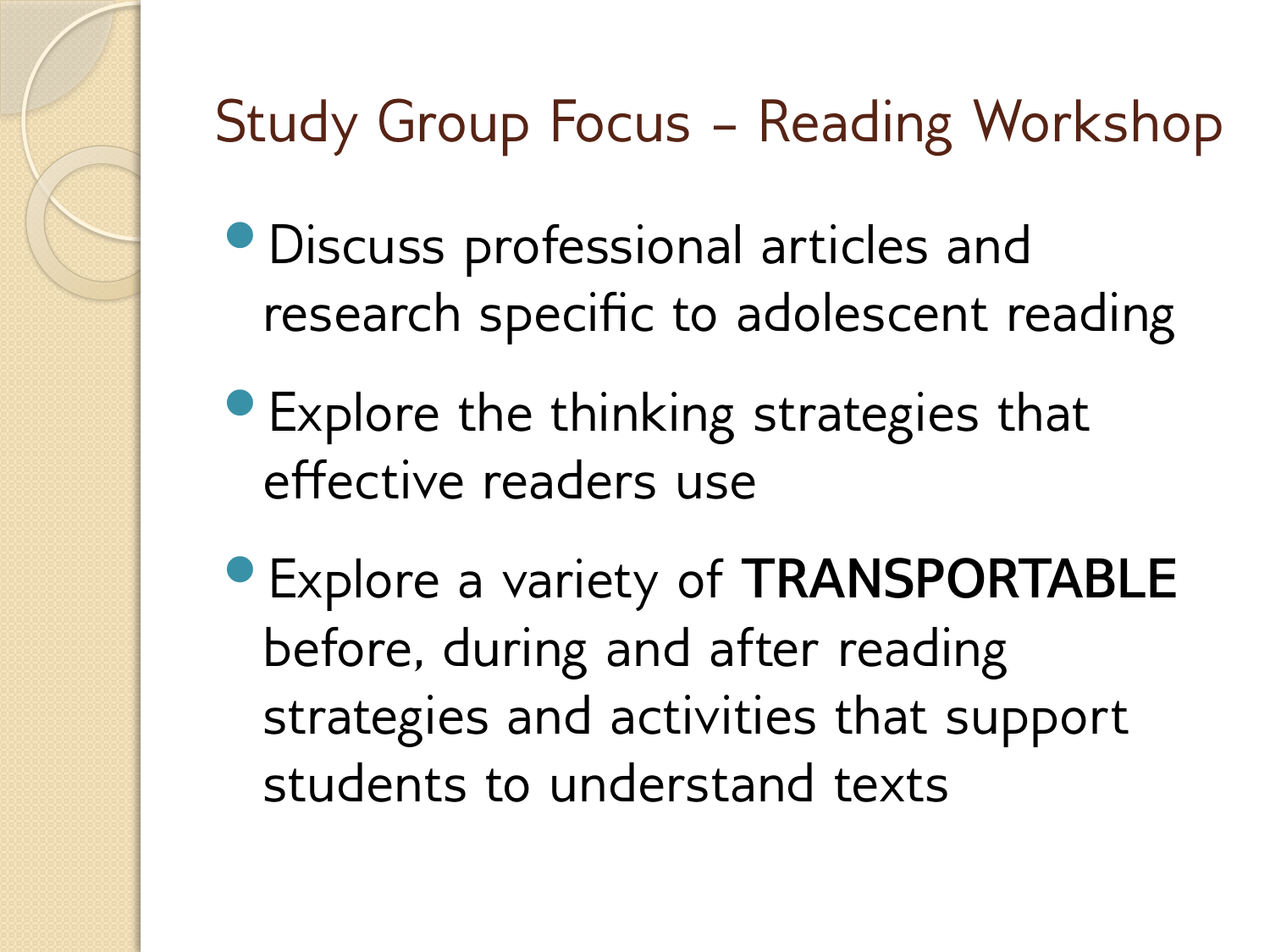

# Study Group Focus – Reading Workshop
Discuss professional articles and research specific to adolescent reading
Explore the thinking strategies that effective readers use
Explore a variety of TRANSPORTABLE before, during and after reading strategies and activities that support students to understand texts